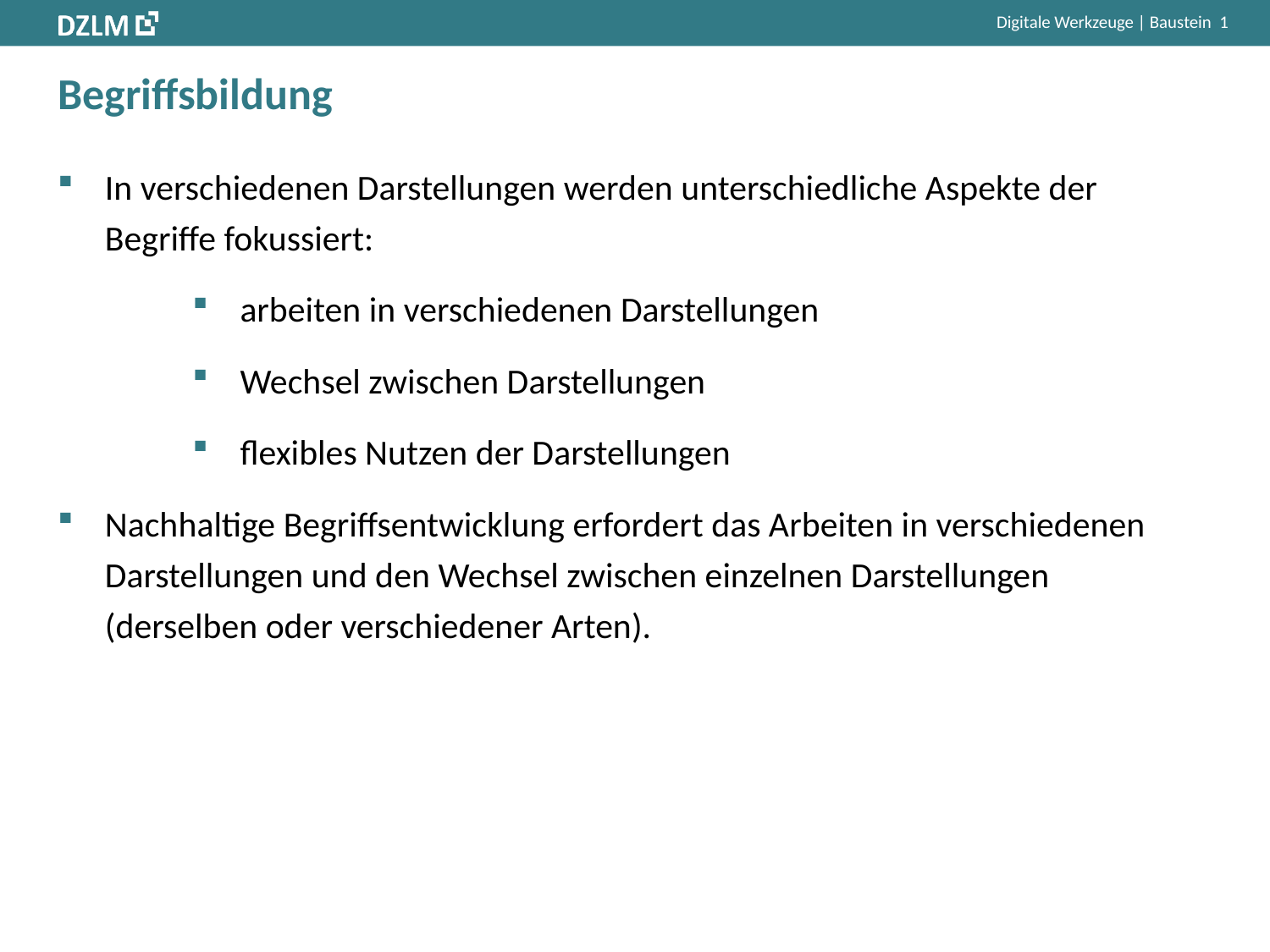

# Begriffsbildung
In verschiedenen Darstellungen werden unterschiedliche Aspekte der Begriffe fokussiert:
arbeiten in verschiedenen Darstellungen
Wechsel zwischen Darstellungen
flexibles Nutzen der Darstellungen
Nachhaltige Begriffsentwicklung erfordert das Arbeiten in verschiedenen Darstellungen und den Wechsel zwischen einzelnen Darstellungen
(derselben oder verschiedener Arten).